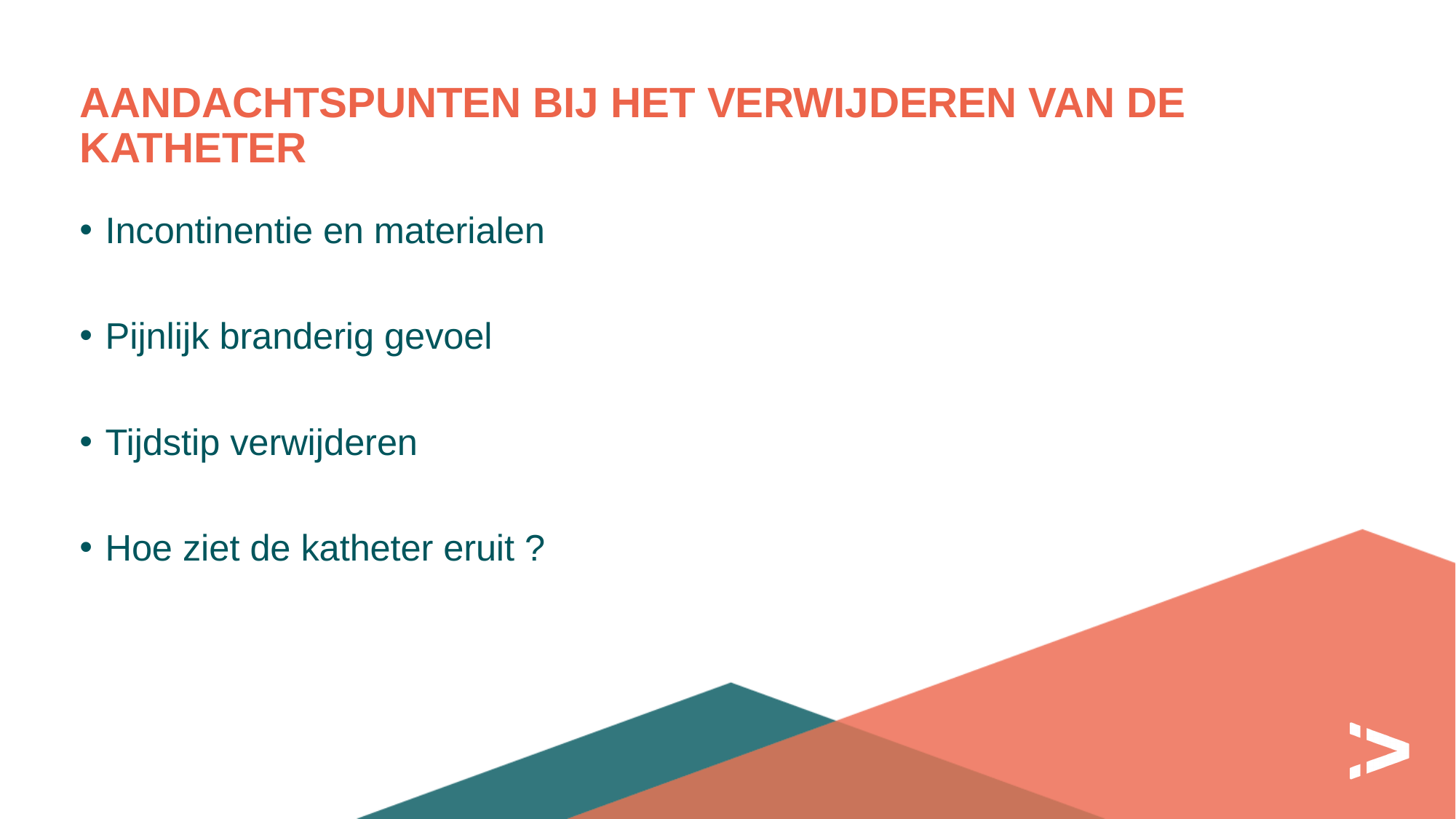

# Aandachtspunten bij het verwijderen van de katheter
Incontinentie en materialen

Pijnlijk branderig gevoel

Tijdstip verwijderen

Hoe ziet de katheter eruit ?